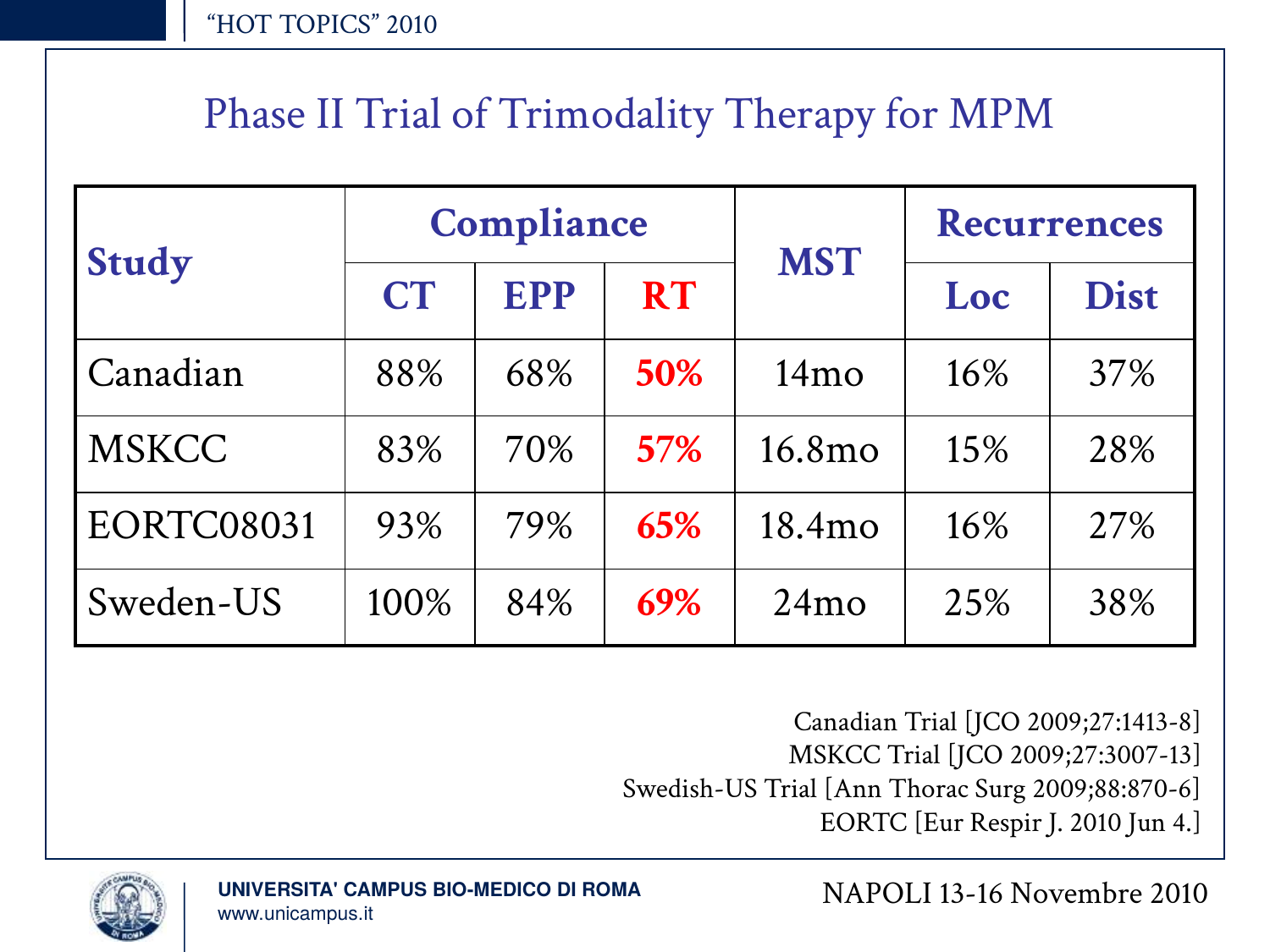

# “HOT TOPICS” 2010
Phase II Trial of Trimodality Therapy for MPM
| Study | Compliance |  |  | MST | Recurrences |  |
| --- | --- | --- | --- | --- | --- | --- |
|  | CT | EPP | RT |  | Loc | Dist |
| Canadian | 88% | 68% | 50% | 14mo | 16% | 37% |
| MSKCC | 83% | 70% | 57% | 16.8mo | 15% | 28% |
| EORTC08031 | 93% | 79% | 65% | 18.4mo | 16% | 27% |
| Sweden-US | 100% | 84% | 69% | 24mo | 25% | 38% |
Canadian Trial [JCO 2009;27:1413-8]
MSKCC Trial [JCO 2009;27:3007-13]
Swedish-US Trial [Ann Thorac Surg 2009;88:870-6]
EORTC [Eur Respir J. 2010 Jun 4.]
NAPOLI 13-16 Novembre 2010